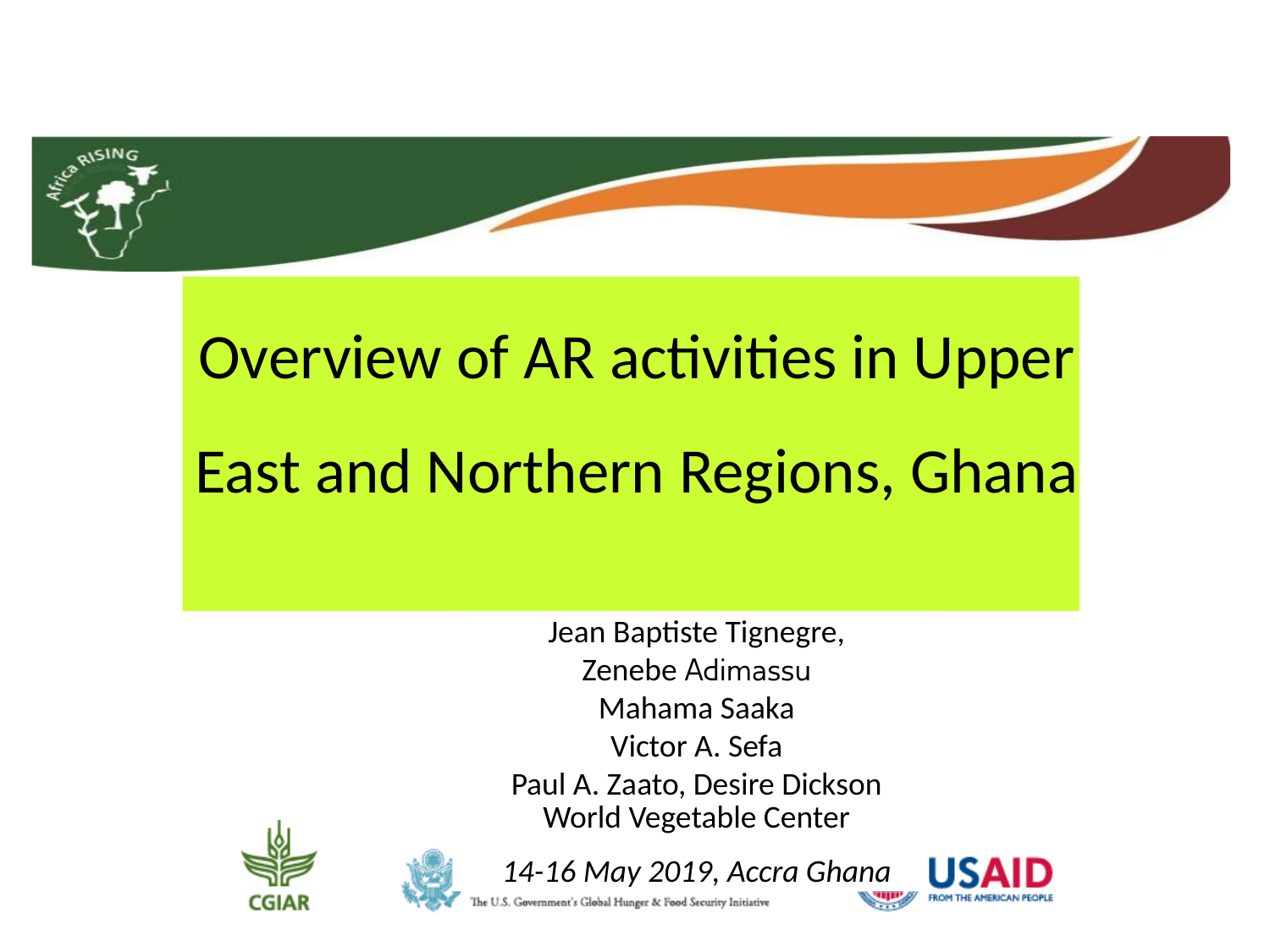

Overview of AR activities in Upper East and Northern Regions, Ghana
Jean Baptiste Tignegre,
Zenebe Adimassu
Mahama Saaka
Victor A. Sefa
Paul A. Zaato, Desire Dickson
World Vegetable Center
14-16 May 2019, Accra Ghana